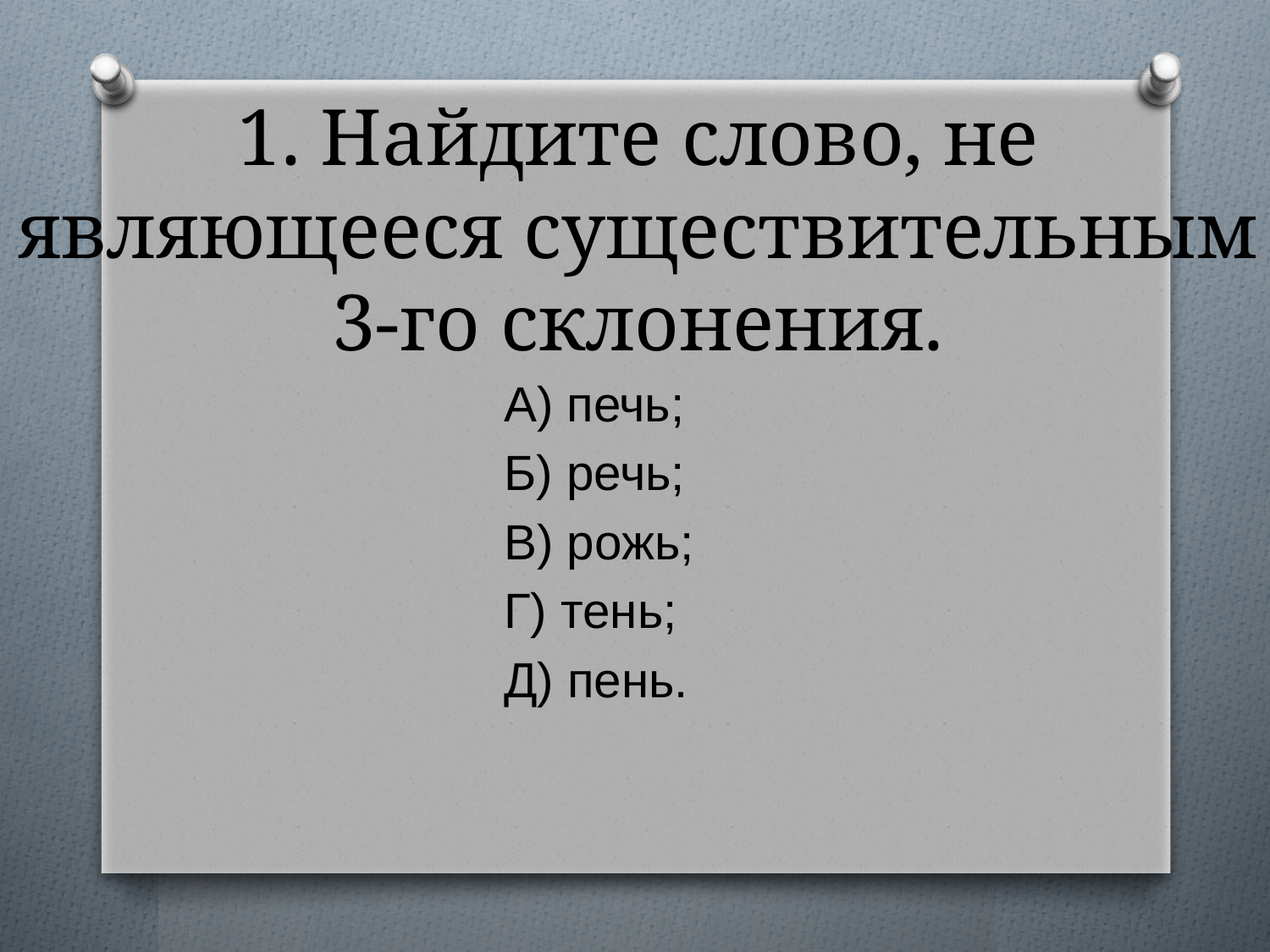

# 1. Найдите слово, не являющееся существительным 3-го склонения.
А) печь;
Б) речь;
В) рожь;
Г) тень;
Д) пень.